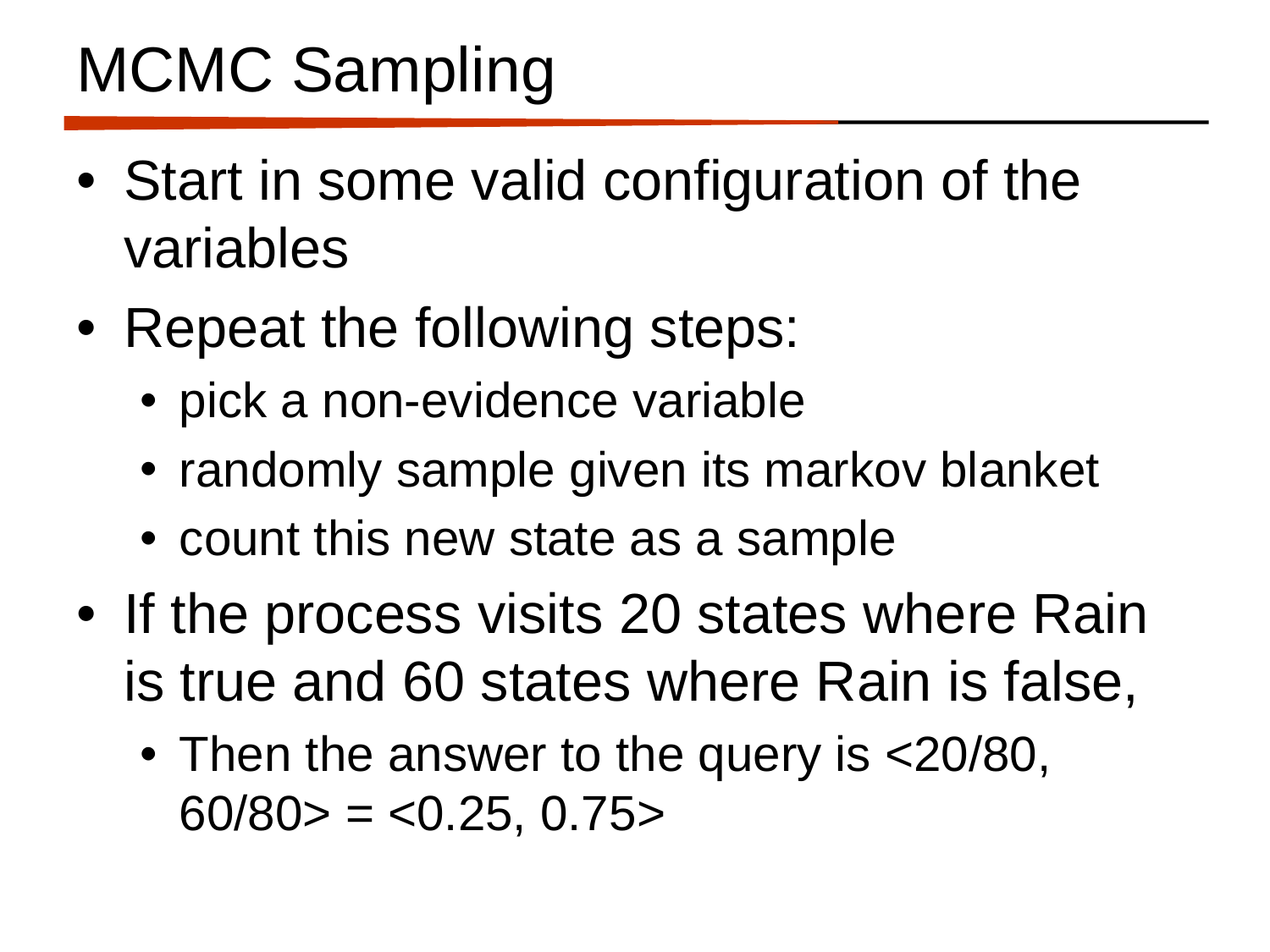

# MCMC Sampling
Start in some valid configuration of the variables
Repeat the following steps:
pick a non-evidence variable
randomly sample given its markov blanket
count this new state as a sample
If the process visits 20 states where Rain is true and 60 states where Rain is false,
Then the answer to the query is <20/80, 60/80> = <0.25, 0.75>